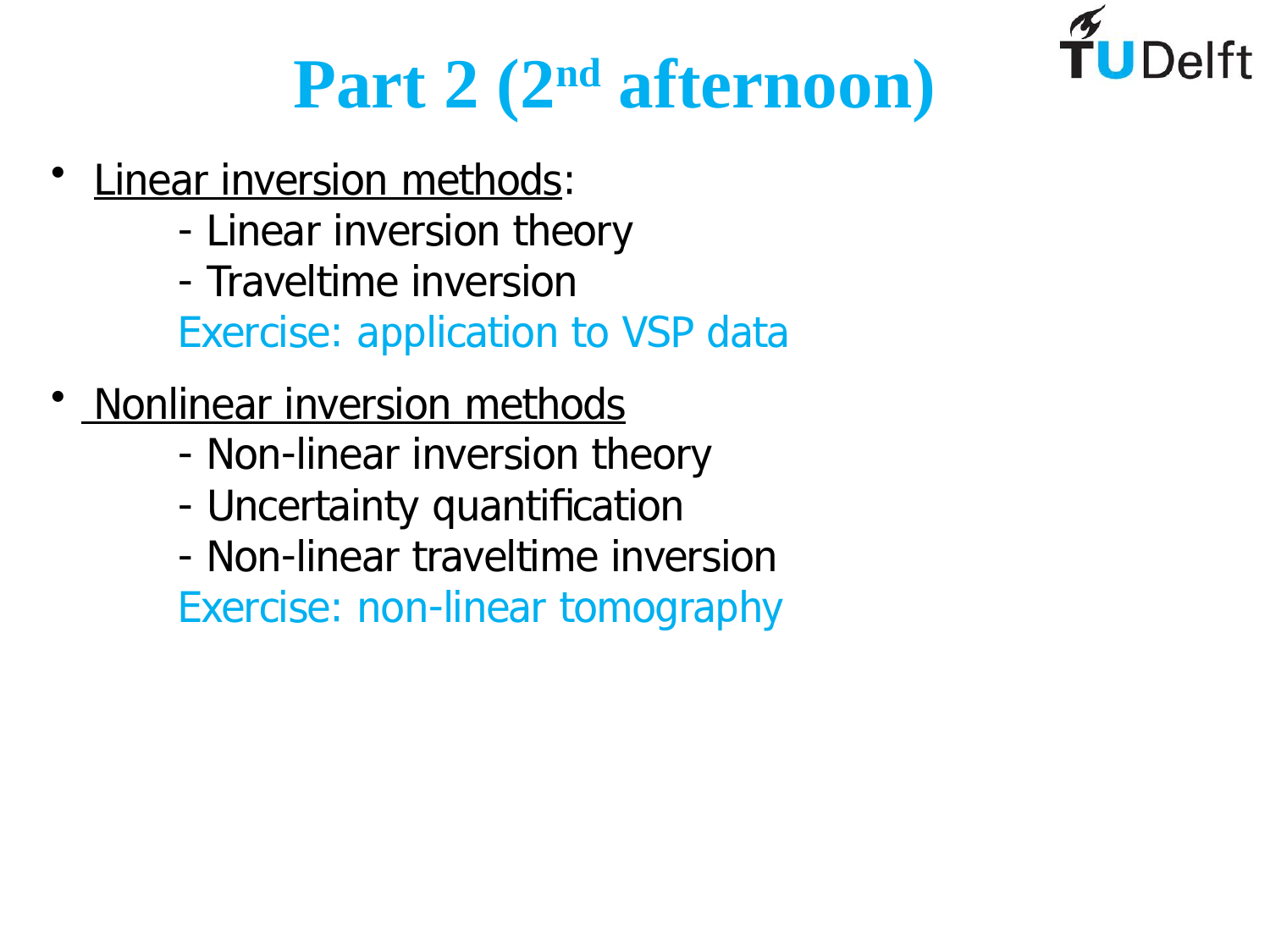

Part 2 (2nd afternoon)
 Linear inversion methods:
	- Linear inversion theory
	- Traveltime inversion
	Exercise: application to VSP data
 Nonlinear inversion methods
	- Non-linear inversion theory
	- Uncertainty quantification
	- Non-linear traveltime inversion
	Exercise: non-linear tomography